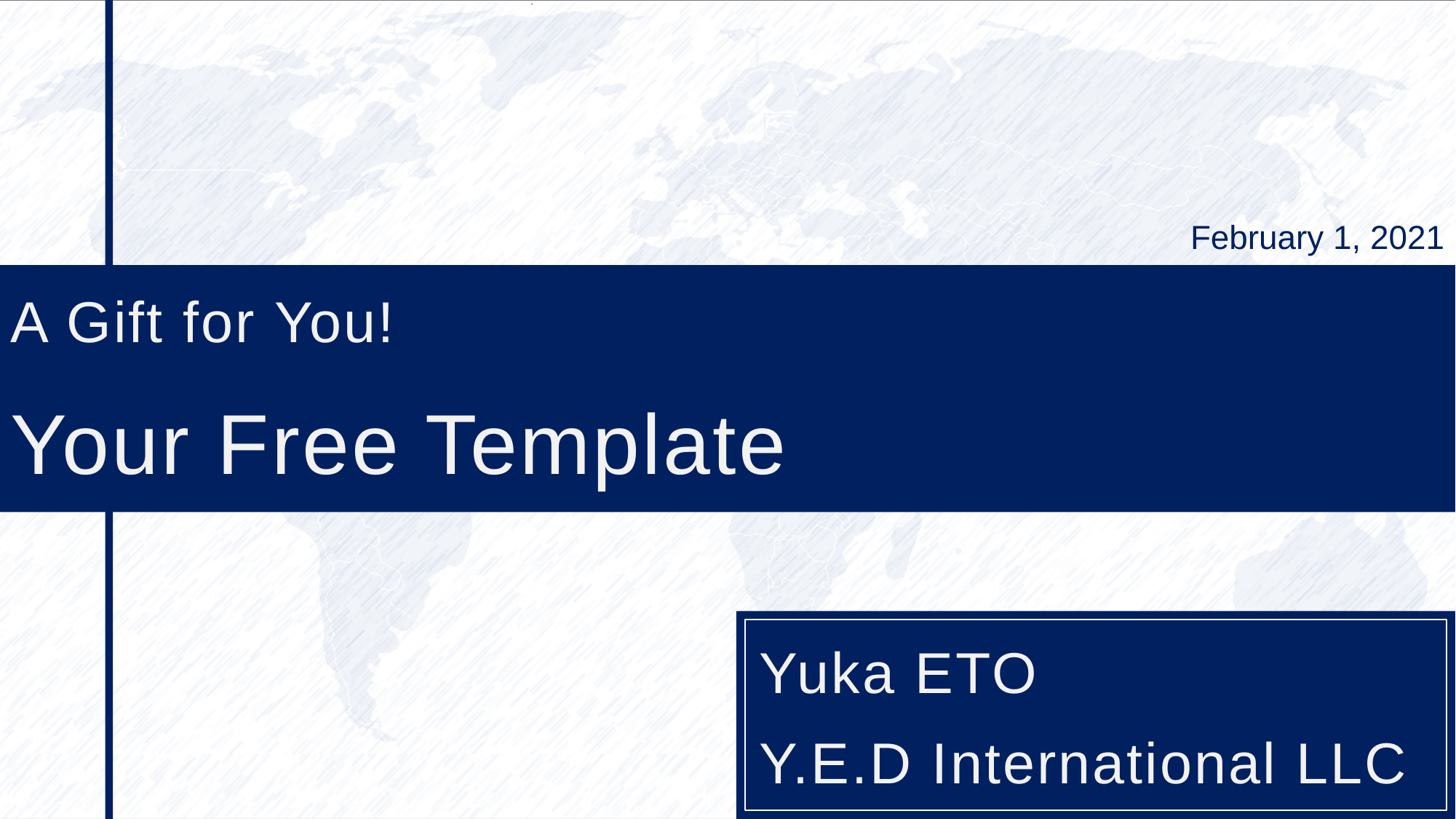

February 1, 2021
A Gift for You!
# Your Free Template
Yuka ETO
Y.E.D International LLC